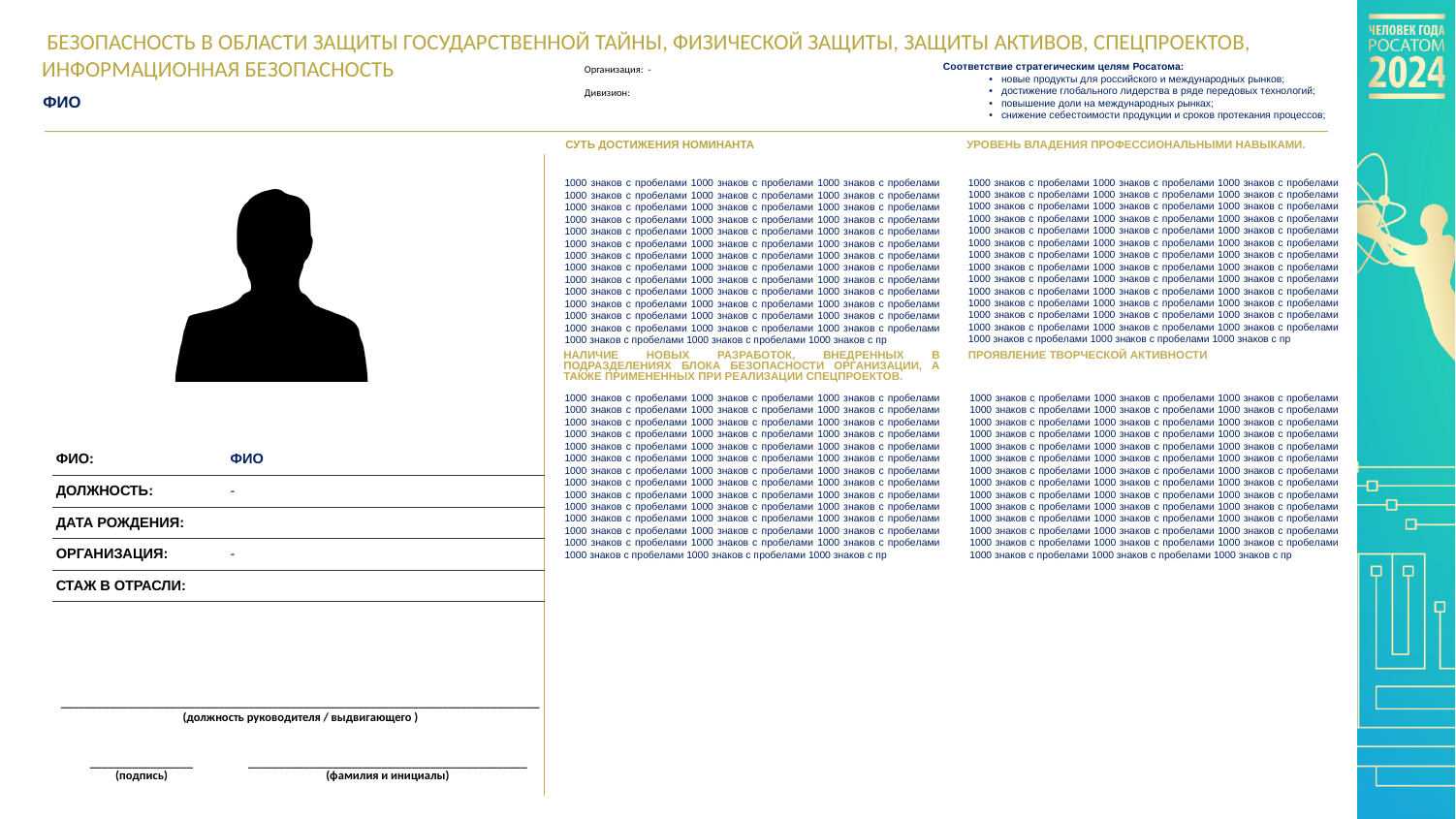

БЕЗОПАСНОСТЬ В ОБЛАСТИ ЗАЩИТЫ ГОСУДАРСТВЕННОЙ ТАЙНЫ, ФИЗИЧЕСКОЙ ЗАЩИТЫ, ЗАЩИТЫ АКТИВОВ, СПЕЦПРОЕКТОВ, ИНФОРМАЦИОННАЯ БЕЗОПАСНОСТЬ
Соответствие стратегическим целям Росатома:
Организация:  -

Дивизион:

•   новые продукты для российского и международных рынков;
•   достижение глобального лидерства в ряде передовых технологий;
•   повышение доли на международных рынках;
•   снижение себестоимости продукции и сроков протекания процессов;
ФИО
| СУТЬ ДОСТИЖЕНИЯ НОМИНАНТА |
| --- |
УРОВЕНЬ ВЛАДЕНИЯ ПРОФЕССИОНАЛЬНЫМИ НАВЫКАМИ.
1000 знаков с пробелами 1000 знаков с пробелами 1000 знаков с пробелами 1000 знаков с пробелами 1000 знаков с пробелами 1000 знаков с пробелами 1000 знаков с пробелами 1000 знаков с пробелами 1000 знаков с пробелами 1000 знаков с пробелами 1000 знаков с пробелами 1000 знаков с пробелами 1000 знаков с пробелами 1000 знаков с пробелами 1000 знаков с пробелами 1000 знаков с пробелами 1000 знаков с пробелами 1000 знаков с пробелами 1000 знаков с пробелами 1000 знаков с пробелами 1000 знаков с пробелами 1000 знаков с пробелами 1000 знаков с пробелами 1000 знаков с пробелами 1000 знаков с пробелами 1000 знаков с пробелами 1000 знаков с пробелами 1000 знаков с пробелами 1000 знаков с пробелами 1000 знаков с пробелами 1000 знаков с пробелами 1000 знаков с пробелами 1000 знаков с пробелами 1000 знаков с пробелами 1000 знаков с пробелами 1000 знаков с пробелами 1000 знаков с пробелами 1000 знаков с пробелами 1000 знаков с пробелами 1000 знаков с пробелами 1000 знаков с пробелами 1000 знаков с пр
1000 знаков с пробелами 1000 знаков с пробелами 1000 знаков с пробелами 1000 знаков с пробелами 1000 знаков с пробелами 1000 знаков с пробелами 1000 знаков с пробелами 1000 знаков с пробелами 1000 знаков с пробелами 1000 знаков с пробелами 1000 знаков с пробелами 1000 знаков с пробелами 1000 знаков с пробелами 1000 знаков с пробелами 1000 знаков с пробелами 1000 знаков с пробелами 1000 знаков с пробелами 1000 знаков с пробелами 1000 знаков с пробелами 1000 знаков с пробелами 1000 знаков с пробелами 1000 знаков с пробелами 1000 знаков с пробелами 1000 знаков с пробелами 1000 знаков с пробелами 1000 знаков с пробелами 1000 знаков с пробелами 1000 знаков с пробелами 1000 знаков с пробелами 1000 знаков с пробелами 1000 знаков с пробелами 1000 знаков с пробелами 1000 знаков с пробелами 1000 знаков с пробелами 1000 знаков с пробелами 1000 знаков с пробелами 1000 знаков с пробелами 1000 знаков с пробелами 1000 знаков с пробелами 1000 знаков с пробелами 1000 знаков с пробелами 1000 знаков с пр

НАЛИЧИЕ НОВЫХ РАЗРАБОТОК, ВНЕДРЕННЫХ В ПОДРАЗДЕЛЕНИЯХ БЛОКА БЕЗОПАСНОСТИ ОРГАНИЗАЦИИ, А ТАКЖЕ ПРИМЕНЕННЫХ ПРИ РЕАЛИЗАЦИИ СПЕЦПРОЕКТОВ.
ПРОЯВЛЕНИЕ ТВОРЧЕСКОЙ АКТИВНОСТИ
1000 знаков с пробелами 1000 знаков с пробелами 1000 знаков с пробелами 1000 знаков с пробелами 1000 знаков с пробелами 1000 знаков с пробелами 1000 знаков с пробелами 1000 знаков с пробелами 1000 знаков с пробелами 1000 знаков с пробелами 1000 знаков с пробелами 1000 знаков с пробелами 1000 знаков с пробелами 1000 знаков с пробелами 1000 знаков с пробелами 1000 знаков с пробелами 1000 знаков с пробелами 1000 знаков с пробелами 1000 знаков с пробелами 1000 знаков с пробелами 1000 знаков с пробелами 1000 знаков с пробелами 1000 знаков с пробелами 1000 знаков с пробелами 1000 знаков с пробелами 1000 знаков с пробелами 1000 знаков с пробелами 1000 знаков с пробелами 1000 знаков с пробелами 1000 знаков с пробелами 1000 знаков с пробелами 1000 знаков с пробелами 1000 знаков с пробелами 1000 знаков с пробелами 1000 знаков с пробелами 1000 знаков с пробелами 1000 знаков с пробелами 1000 знаков с пробелами 1000 знаков с пробелами 1000 знаков с пробелами 1000 знаков с пробелами 1000 знаков с пр
1000 знаков с пробелами 1000 знаков с пробелами 1000 знаков с пробелами 1000 знаков с пробелами 1000 знаков с пробелами 1000 знаков с пробелами 1000 знаков с пробелами 1000 знаков с пробелами 1000 знаков с пробелами 1000 знаков с пробелами 1000 знаков с пробелами 1000 знаков с пробелами 1000 знаков с пробелами 1000 знаков с пробелами 1000 знаков с пробелами 1000 знаков с пробелами 1000 знаков с пробелами 1000 знаков с пробелами 1000 знаков с пробелами 1000 знаков с пробелами 1000 знаков с пробелами 1000 знаков с пробелами 1000 знаков с пробелами 1000 знаков с пробелами 1000 знаков с пробелами 1000 знаков с пробелами 1000 знаков с пробелами 1000 знаков с пробелами 1000 знаков с пробелами 1000 знаков с пробелами 1000 знаков с пробелами 1000 знаков с пробелами 1000 знаков с пробелами 1000 знаков с пробелами 1000 знаков с пробелами 1000 знаков с пробелами 1000 знаков с пробелами 1000 знаков с пробелами 1000 знаков с пробелами 1000 знаков с пробелами 1000 знаков с пробелами 1000 знаков с пр
| ФИО: | ФИО |
| --- | --- |
| ДОЛЖНОСТЬ: | - |
| ДАТА РОЖДЕНИЯ: |  |
| ОРГАНИЗАЦИЯ: | - |
| СТАЖ В ОТРАСЛИ: |  |

_______________________________________________________________________________
 (должность руководителя / выдвигающего )
| \_\_\_\_\_\_\_\_\_\_\_\_\_\_\_\_\_ (подпись) | \_\_\_\_\_\_\_\_\_\_\_\_\_\_\_\_\_\_\_\_\_\_\_\_\_\_\_\_\_\_\_\_\_\_\_\_\_\_\_\_\_\_\_\_\_\_ (фамилия и инициалы) |
| --- | --- |